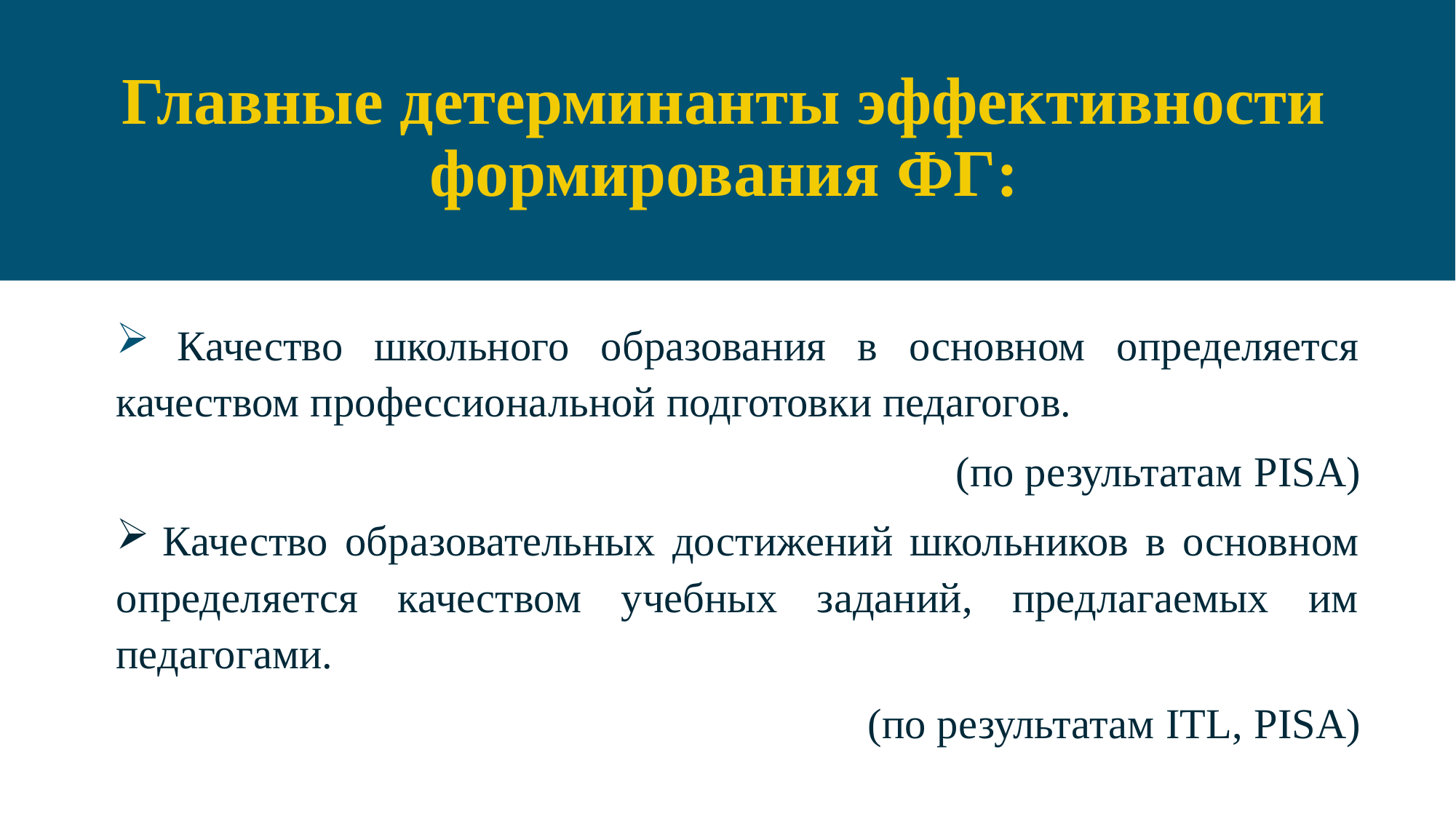

# Главные детерминанты эффективности формирования ФГ:
 Качество школьного образования в основном определяется качеством профессиональной подготовки педагогов.
(по результатам PISA)
 Качество образовательных достижений школьников в основном определяется качеством учебных заданий, предлагаемых им педагогами.
(по результатам ITL, PISA)